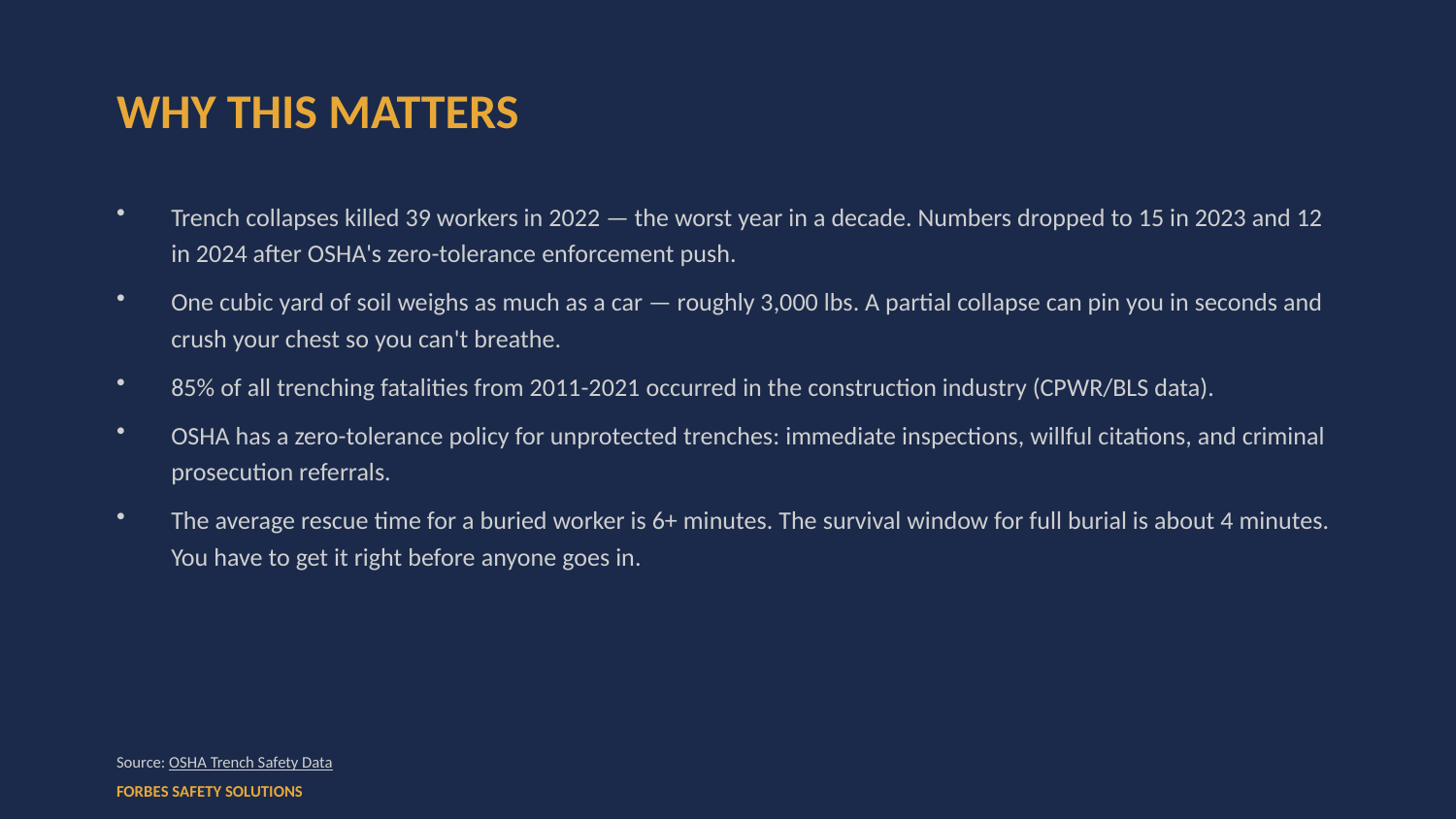

WHY THIS MATTERS
Trench collapses killed 39 workers in 2022 — the worst year in a decade. Numbers dropped to 15 in 2023 and 12 in 2024 after OSHA's zero-tolerance enforcement push.
One cubic yard of soil weighs as much as a car — roughly 3,000 lbs. A partial collapse can pin you in seconds and crush your chest so you can't breathe.
85% of all trenching fatalities from 2011-2021 occurred in the construction industry (CPWR/BLS data).
OSHA has a zero-tolerance policy for unprotected trenches: immediate inspections, willful citations, and criminal prosecution referrals.
The average rescue time for a buried worker is 6+ minutes. The survival window for full burial is about 4 minutes. You have to get it right before anyone goes in.
Source: OSHA Trench Safety Data
FORBES SAFETY SOLUTIONS